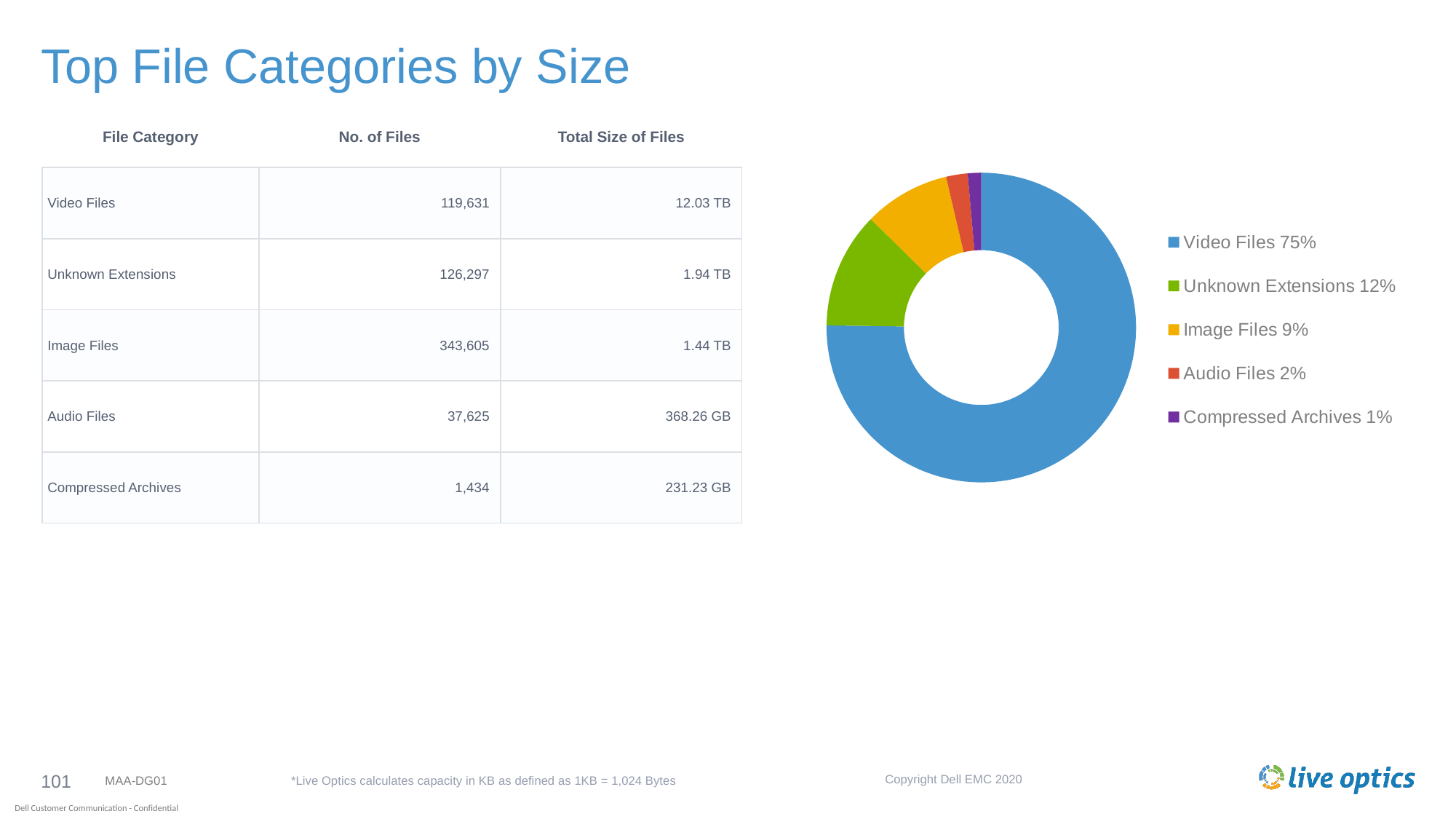

# Top File Categories by Size
| File Category | No. of Files | Total Size of Files |
| --- | --- | --- |
| Video Files | 119,631 | 12.03 TB |
| Unknown Extensions | 126,297 | 1.94 TB |
| Image Files | 343,605 | 1.44 TB |
| Audio Files | 37,625 | 368.26 GB |
| Compressed Archives | 1,434 | 231.23 GB |

### Chart

| Category | Size (bytes) |
|---|---|
| Video Files 75% | 13229094839088.0 |
| Unknown Extensions 12% | 2130955973903.0 |
| Image Files 9% | 1581555790421.0 |
| Audio Files 2% | 395414842339.0 |
| Compressed Archives 1% | 248282055300.0 |